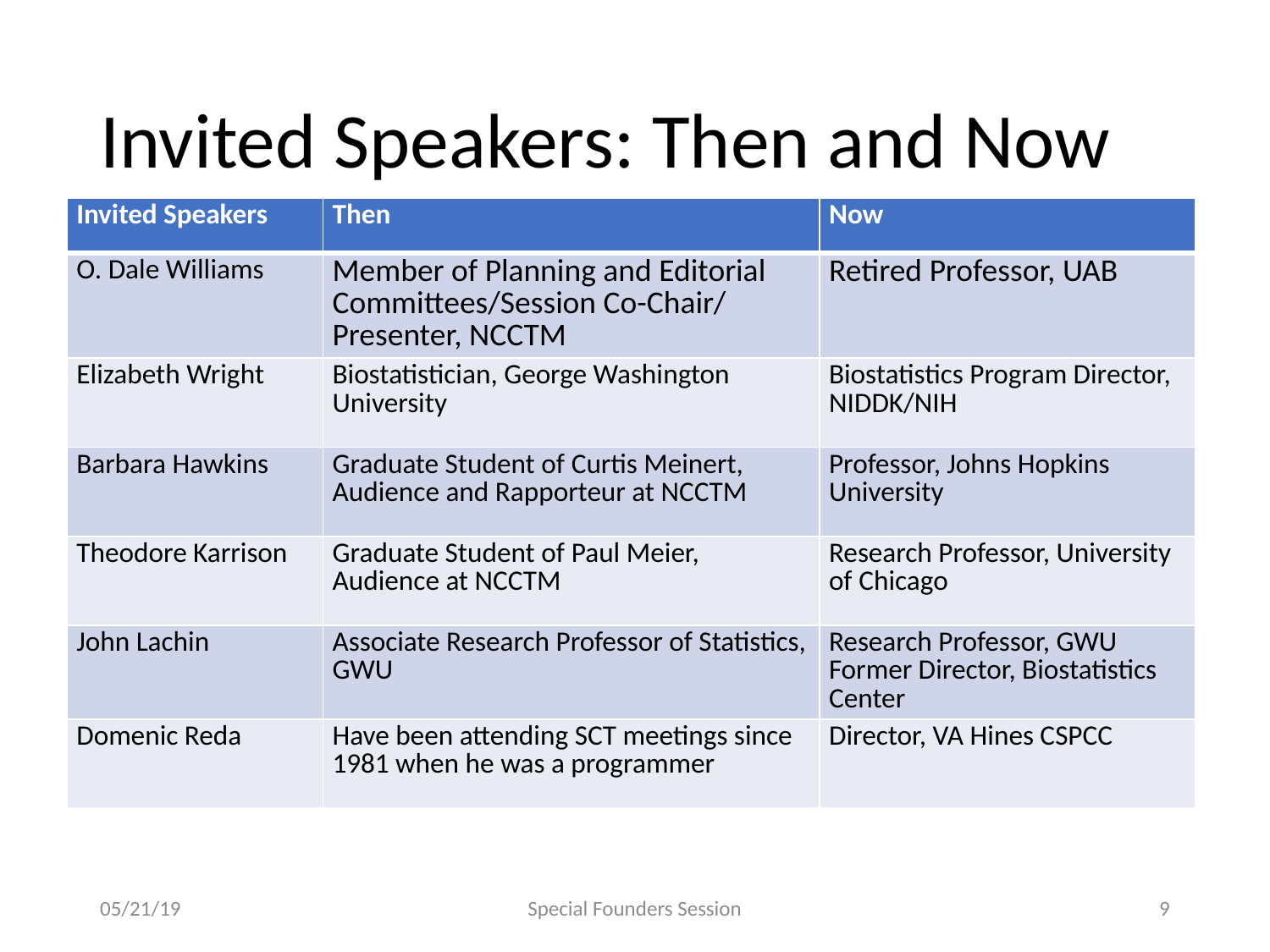

# Invited Speakers: Then and Now
| Invited Speakers | Then | Now |
| --- | --- | --- |
| O. Dale Williams | Member of Planning and Editorial Committees/Session Co-Chair/ Presenter, NCCTM | Retired Professor, UAB |
| Elizabeth Wright | Biostatistician, George Washington University | Biostatistics Program Director, NIDDK/NIH |
| Barbara Hawkins | Graduate Student of Curtis Meinert, Audience and Rapporteur at NCCTM | Professor, Johns Hopkins University |
| Theodore Karrison | Graduate Student of Paul Meier, Audience at NCCTM | Research Professor, University of Chicago |
| John Lachin | Associate Research Professor of Statistics, GWU | Research Professor, GWU Former Director, Biostatistics Center |
| Domenic Reda | Have been attending SCT meetings since 1981 when he was a programmer | Director, VA Hines CSPCC |
05/21/19
Special Founders Session
9